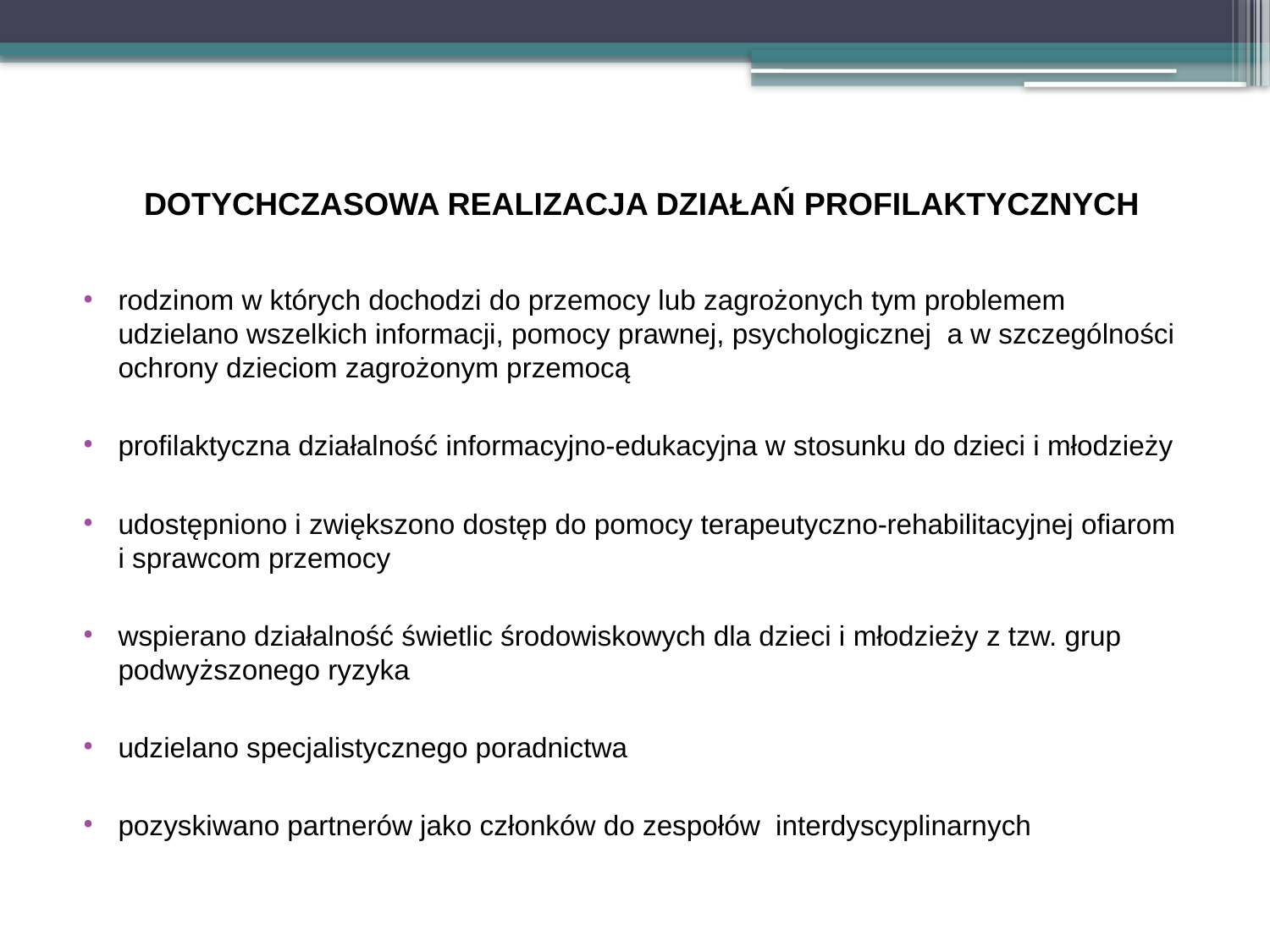

# DOTYCHCZASOWA REALIZACJA DZIAŁAŃ PROFILAKTYCZNYCH
rodzinom w których dochodzi do przemocy lub zagrożonych tym problemem udzielano wszelkich informacji, pomocy prawnej, psychologicznej  a w szczególności ochrony dzieciom zagrożonym przemocą

profilaktyczna działalność informacyjno-edukacyjna w stosunku do dzieci i młodzieży

udostępniono i zwiększono dostęp do pomocy terapeutyczno-rehabilitacyjnej ofiarom i sprawcom przemocy

wspierano działalność świetlic środowiskowych dla dzieci i młodzieży z tzw. grup podwyższonego ryzyka

udzielano specjalistycznego poradnictwa

pozyskiwano partnerów jako członków do zespołów  interdyscyplinarnych